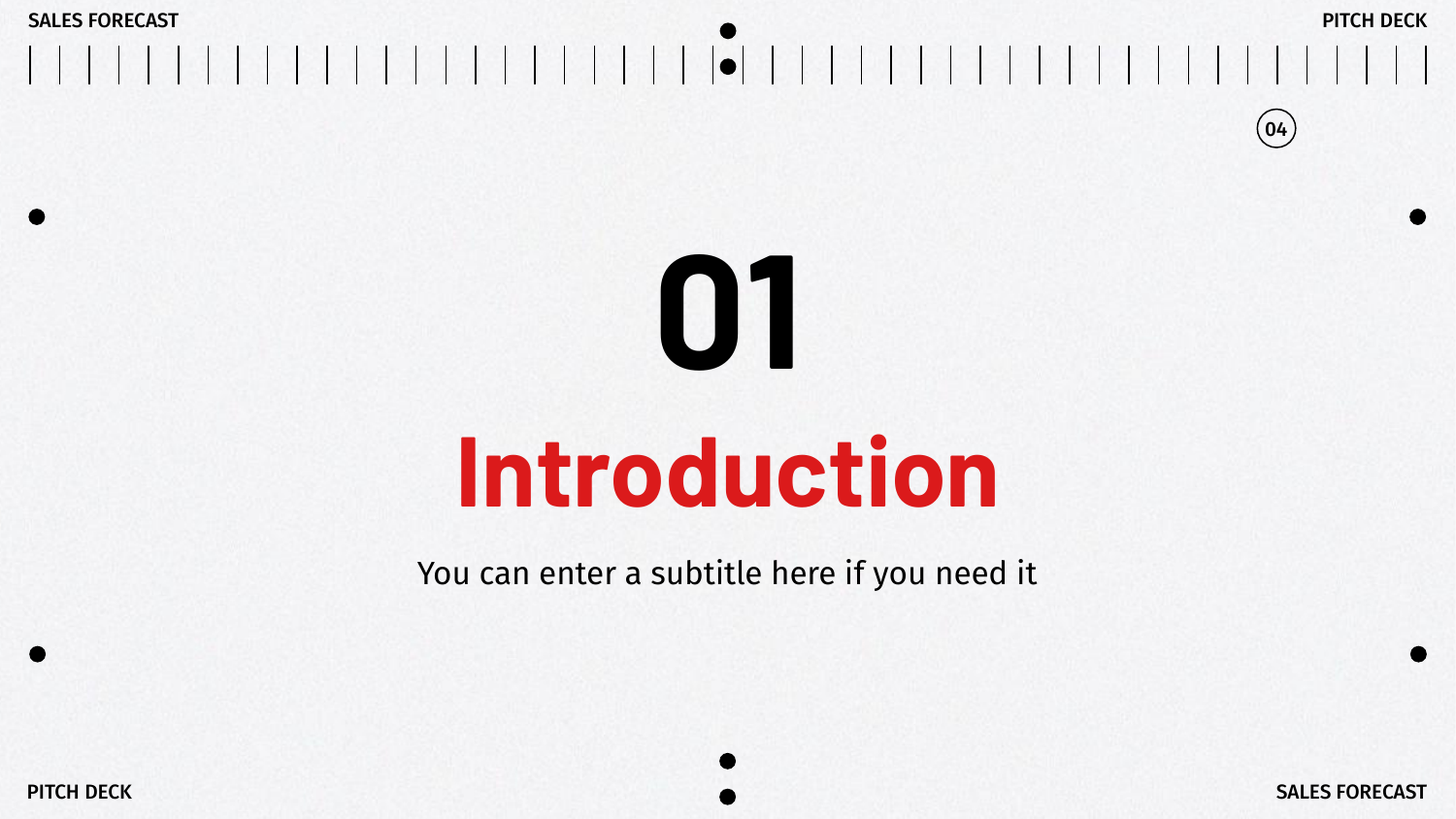

SALES FORECAST
PITCH DECK
04

01
# Introduction
You can enter a subtitle here if you need it
PITCH DECK
SALES FORECAST